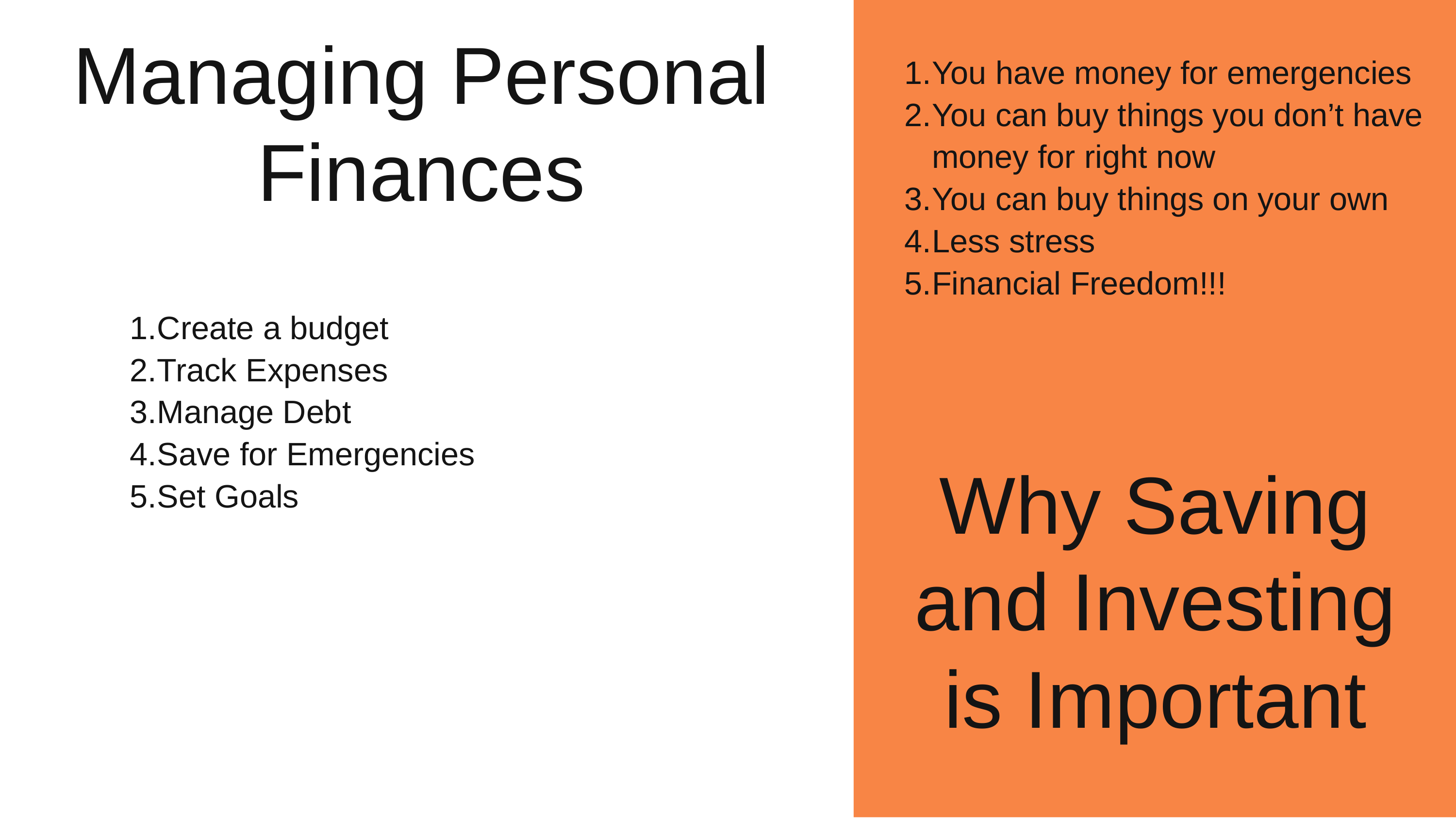

Managing Personal Finances
You have money for emergencies
You can buy things you don’t have money for right now
You can buy things on your own
Less stress
Financial Freedom!!!
Create a budget
Track Expenses
Manage Debt
Save for Emergencies
Set Goals
Why Saving and Investing is Important